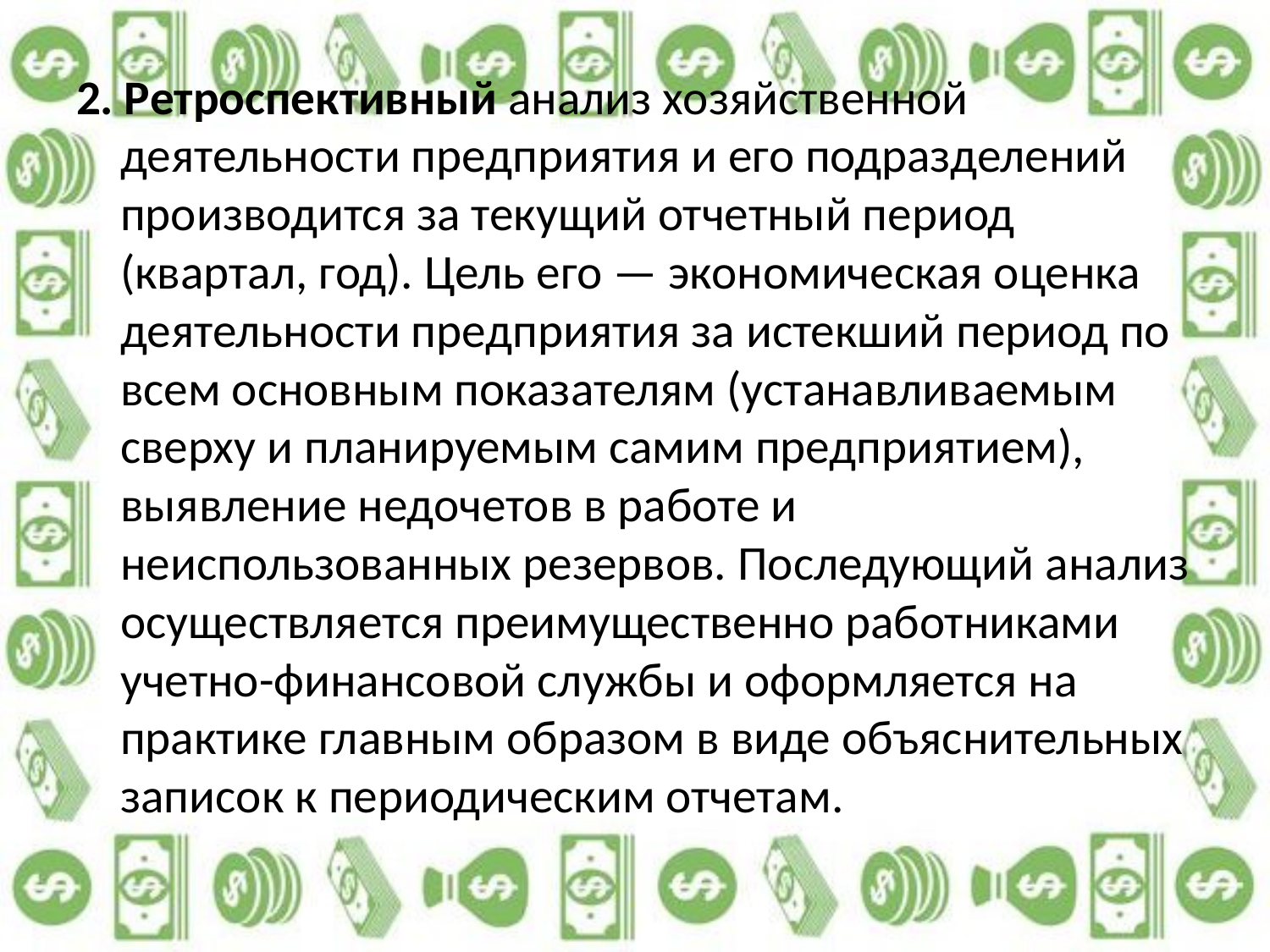

#
2. Ретроспективный анализ хозяйственной деятельности предприятия и его подразделений производится за текущий отчетный период (квартал, год). Цель его — экономическая оценка деятельности предприятия за истекший период по всем основным показателям (устанавливаемым сверху и планируемым самим предприятием), выявление недочетов в работе и неиспользованных резервов. Последующий анализ осуществляется преимущественно работниками учетно-финансовой службы и оформляется на практике главным образом в виде объяснительных записок к периодическим отчетам.